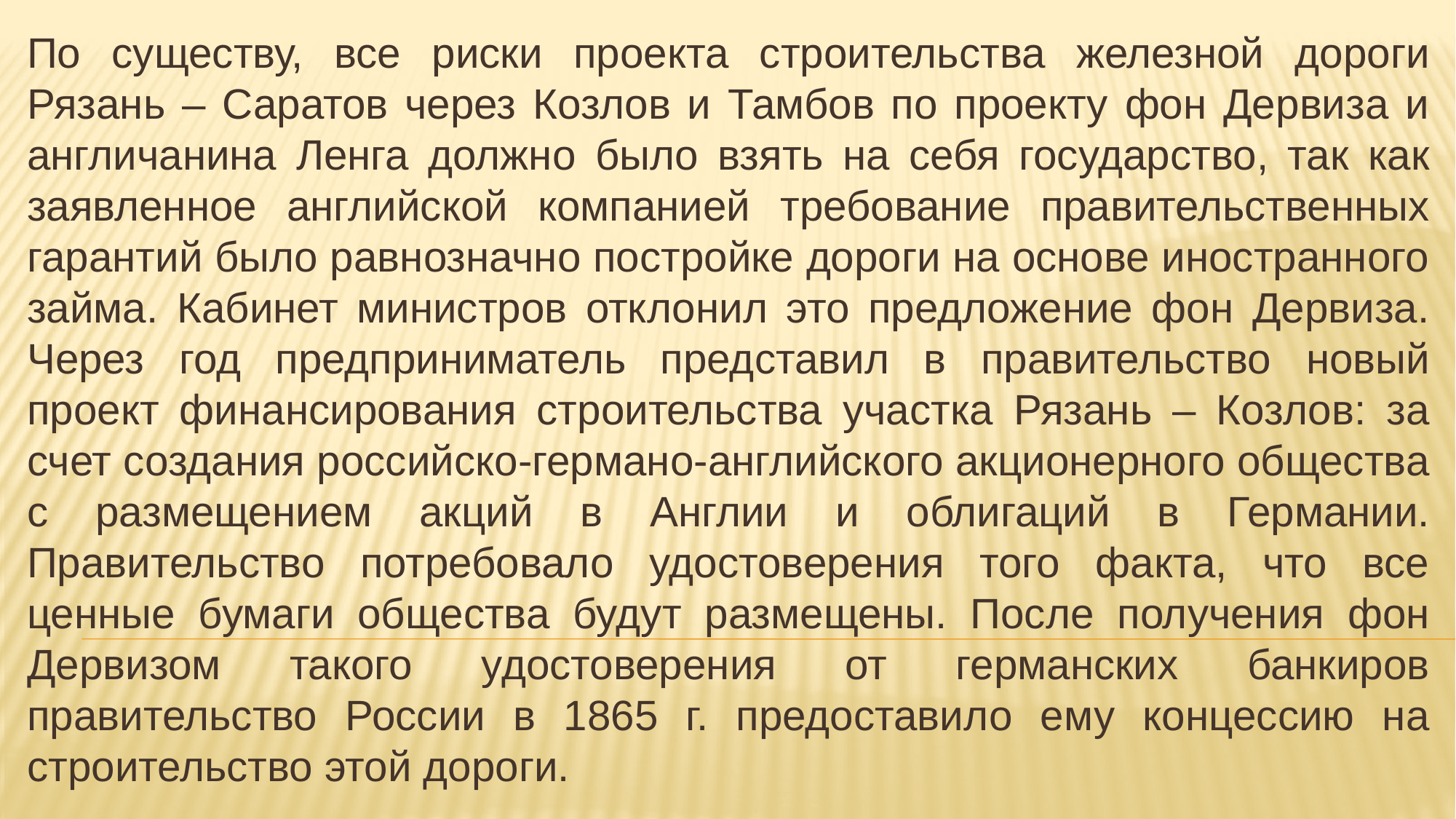

По существу, все риски проекта строительства железной дороги Рязань – Саратов через Козлов и Тамбов по проекту фон Дервиза и англичанина Ленга должно было взять на себя государство, так как заявленное английской компанией требование правительственных гарантий было равнозначно постройке дороги на основе иностранного займа. Кабинет министров отклонил это предложение фон Дервиза. Через год предприниматель представил в правительство новый проект финансирования строительства участка Рязань – Козлов: за счет создания российско-германо-английского акционерного общества с размещением акций в Англии и облигаций в Германии. Правительство потребовало удостоверения того факта, что все ценные бумаги общества будут размещены. После получения фон Дервизом такого удостоверения от германских банкиров правительство России в 1865 г. предоставило ему концессию на строительство этой дороги.